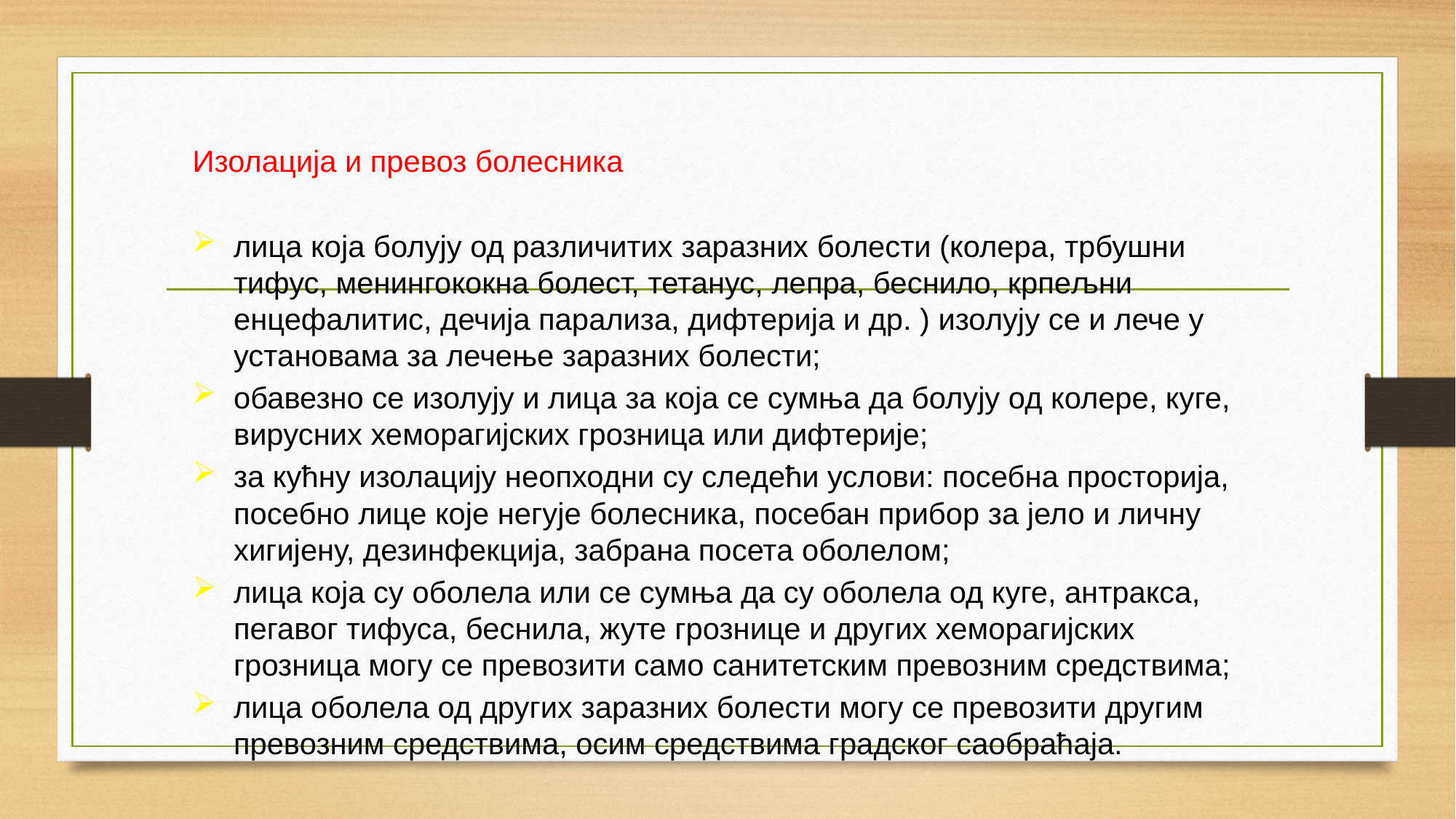

Изолација и превоз болесника

лица која болују од различитих заразних болести (колера, трбушни тифус, менингококна болест, тетанус, лепра, беснило, крпељни енцефалитис, дечија парализа, дифтерија и др. ) изолују се и лече у установама за лечење заразних болести;
обавезно се изолују и лица за која се сумња да болују од колере, куге, вирусних хеморагијских грозница или дифтерије;
за кућну изолацију неопходни су следећи услови: посебна просторија, посебно лице које негује болесника, посебан прибор за јело и личну хигијену, дезинфекција, забрана посета оболелом;
лица која су оболела или се сумња да су оболела од куге, антракса, пегавог тифуса, беснила, жуте грознице и других хеморагијских грозница могу се превозити само санитетским превозним средствима;
лица оболела од других заразних болести могу се превозити другим превозним средствима, осим средствима градског саобраћаја.